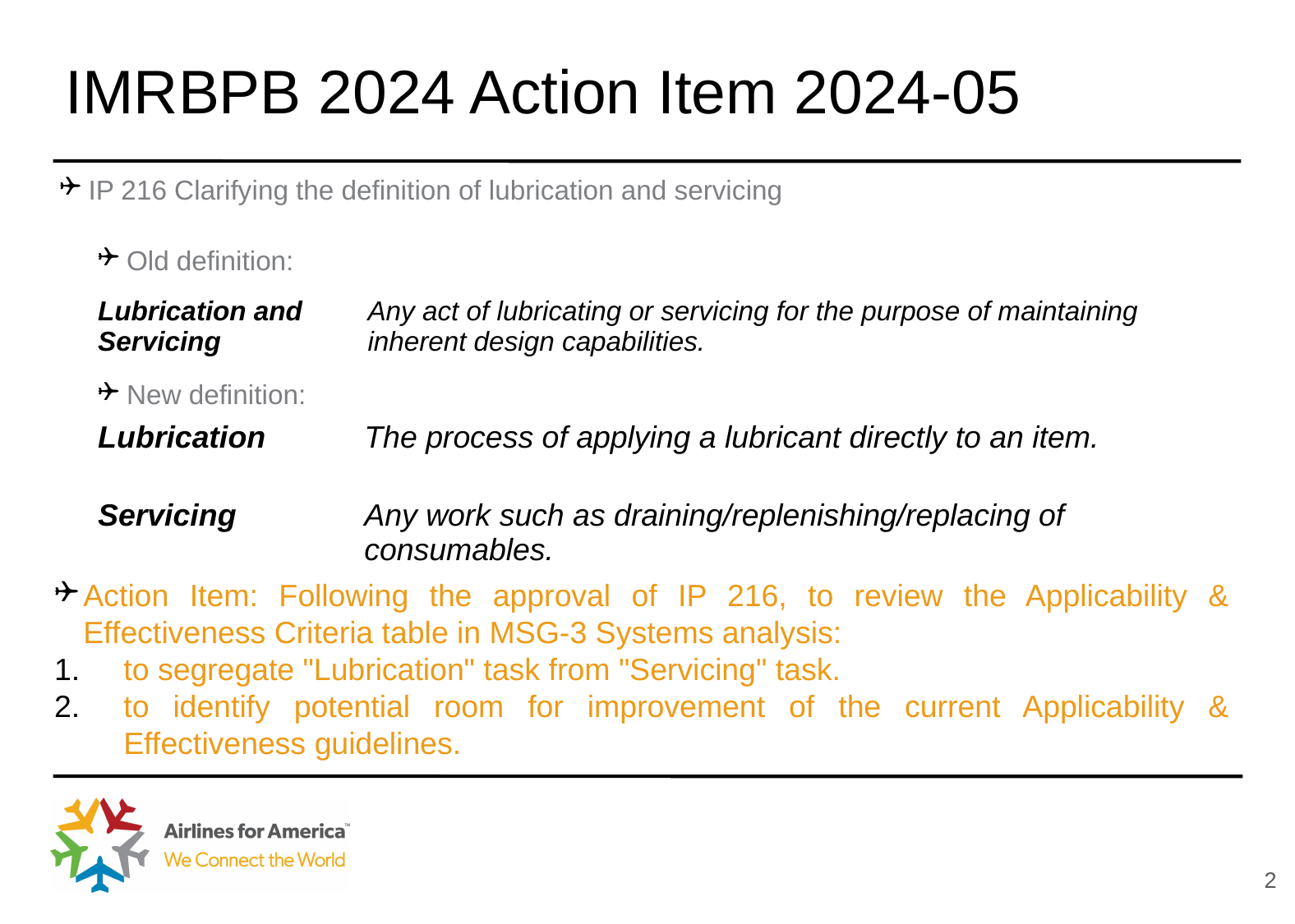

IMRBPB 2024 Action Item 2024-05
IP 216 Clarifying the definition of lubrication and servicing
Old definition:
| Lubrication and Servicing | Any act of lubricating or servicing for the purpose of maintaining inherent design capabilities. |
| --- | --- |
New definition:
| Lubrication | The process of applying a lubricant directly to an item. |
| --- | --- |
| Servicing | Any work such as draining/replenishing/replacing of consumables. |
Action Item: Following the approval of IP 216, to review the Applicability & Effectiveness Criteria table in MSG-3 Systems analysis:
to segregate "Lubrication" task from "Servicing" task.
to identify potential room for improvement of the current Applicability & Effectiveness guidelines.
2